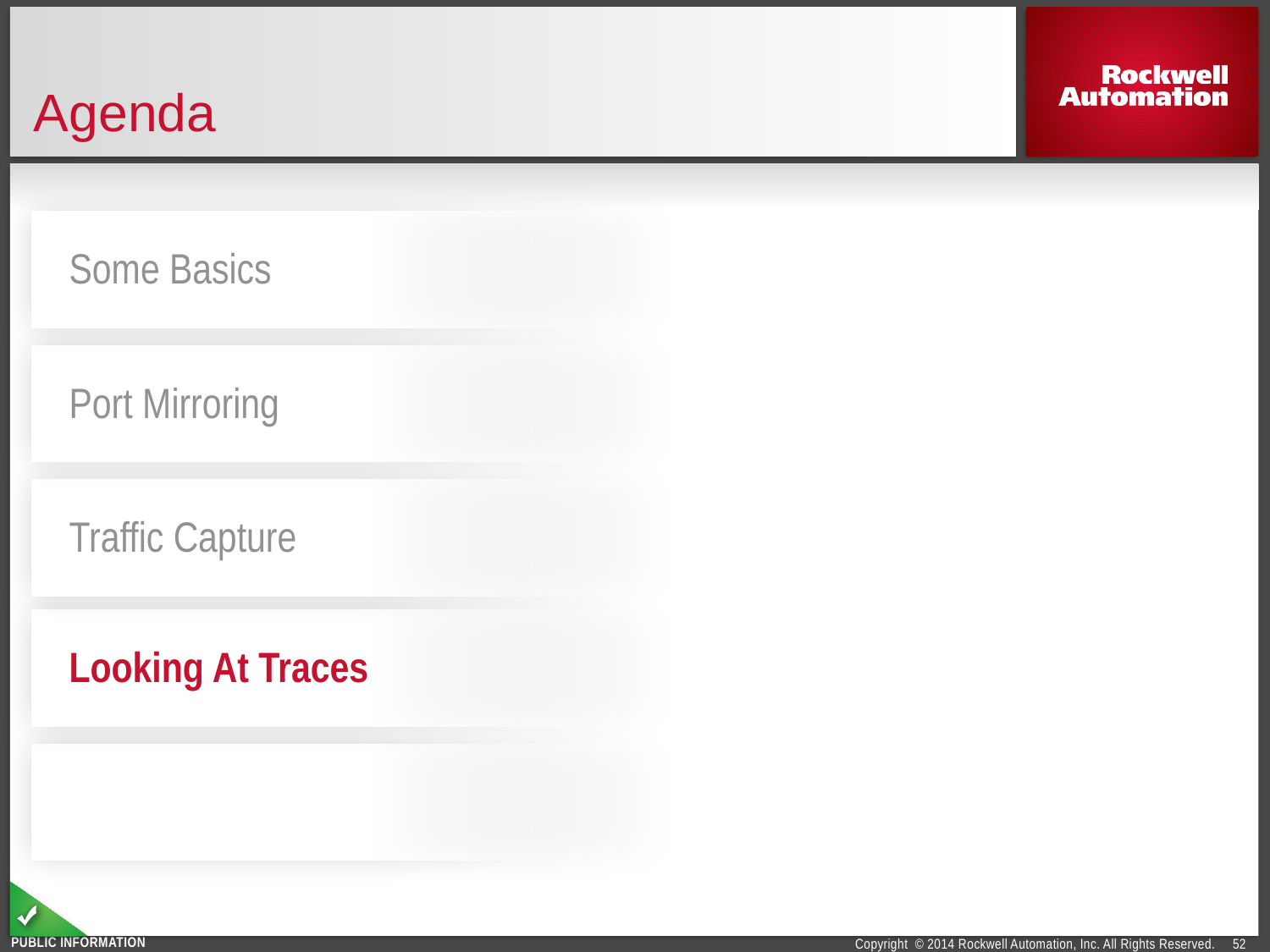

# Agenda
Some Basics
Port Mirroring
Traffic Capture
Looking At Traces

52